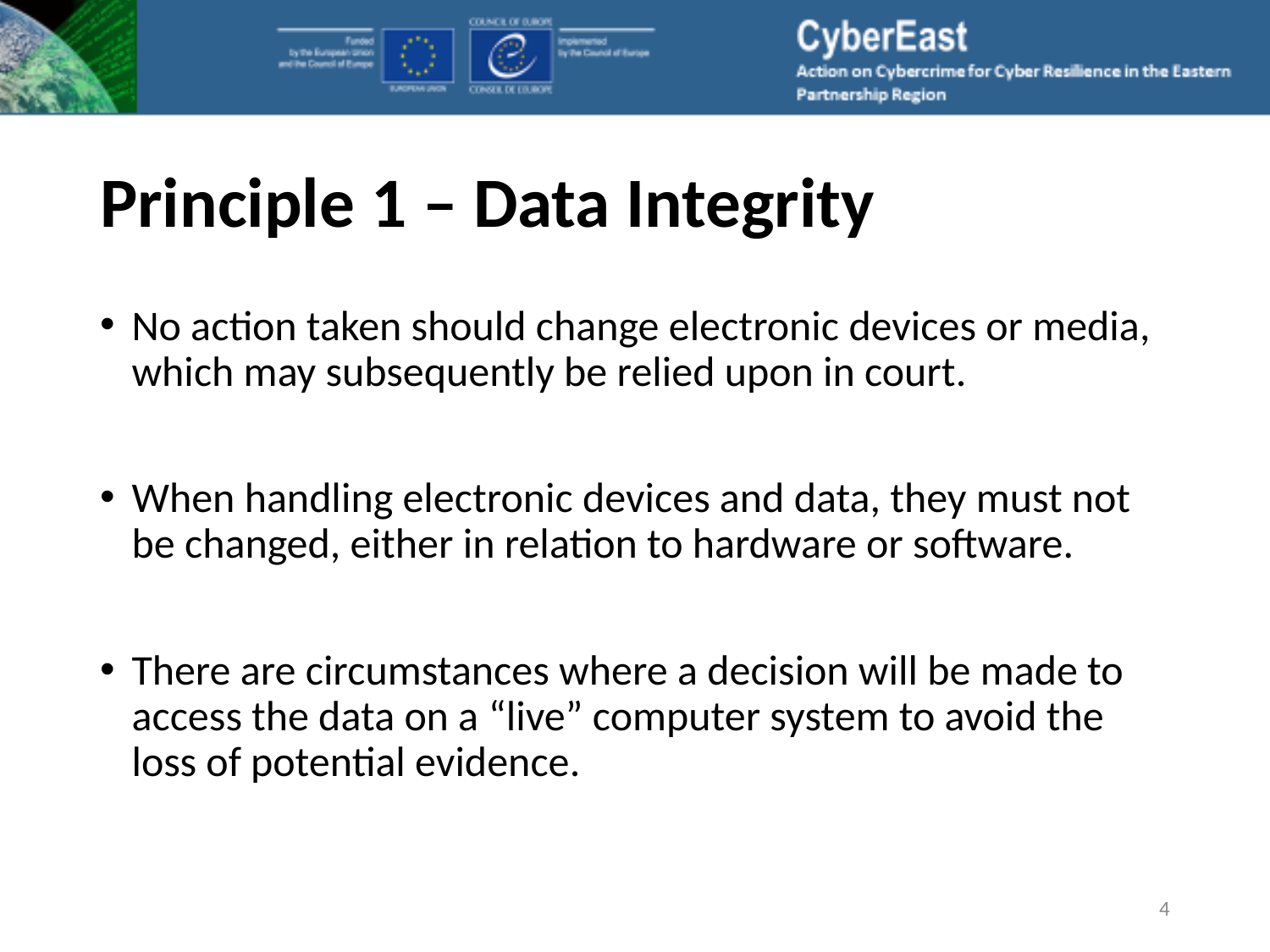

# Principle 1 – Data Integrity
No action taken should change electronic devices or media, which may subsequently be relied upon in court.

When handling electronic devices and data, they must not be changed, either in relation to hardware or software.

There are circumstances where a decision will be made to access the data on a “live” computer system to avoid the loss of potential evidence.

4